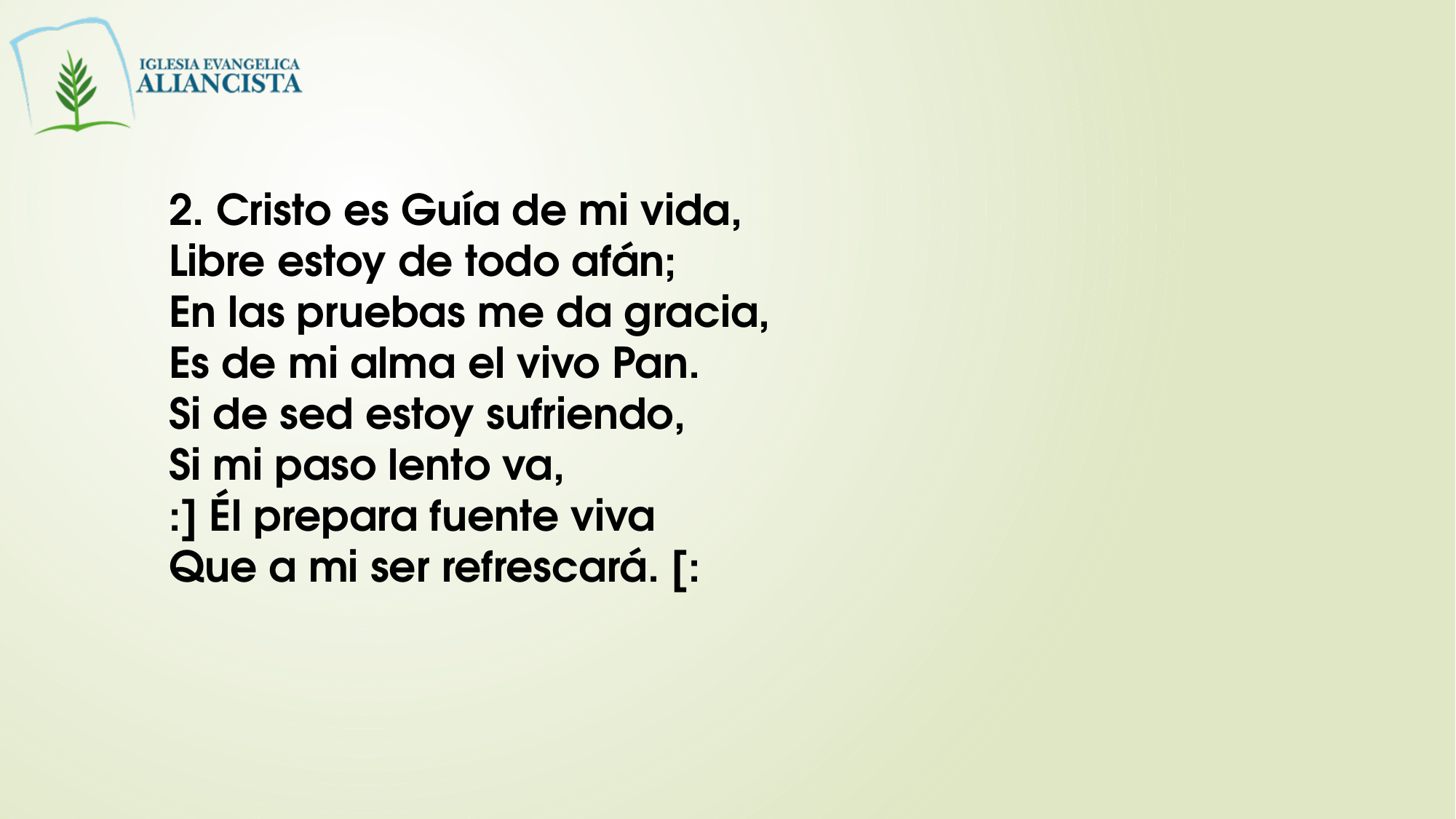

2. Cristo es Guía de mi vida,
Libre estoy de todo afán;
En las pruebas me da gracia,
Es de mi alma el vivo Pan.
Si de sed estoy sufriendo,
Si mi paso lento va,
:] Él prepara fuente viva
Que a mi ser refrescará. [: